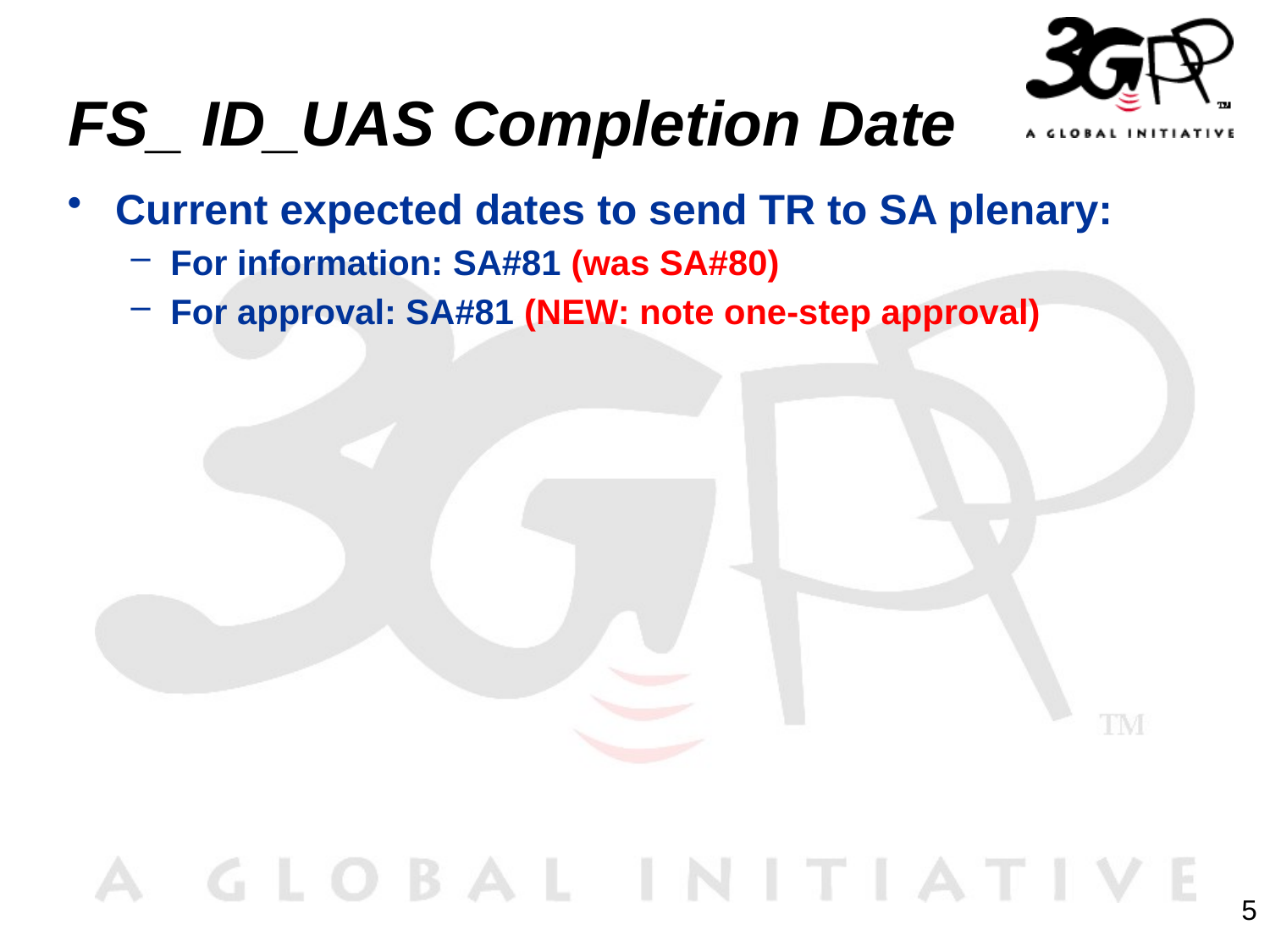

# FS_ ID_UAS Completion Date
Current expected dates to send TR to SA plenary:
For information: SA#81 (was SA#80)
For approval: SA#81 (NEW: note one-step approval)
5